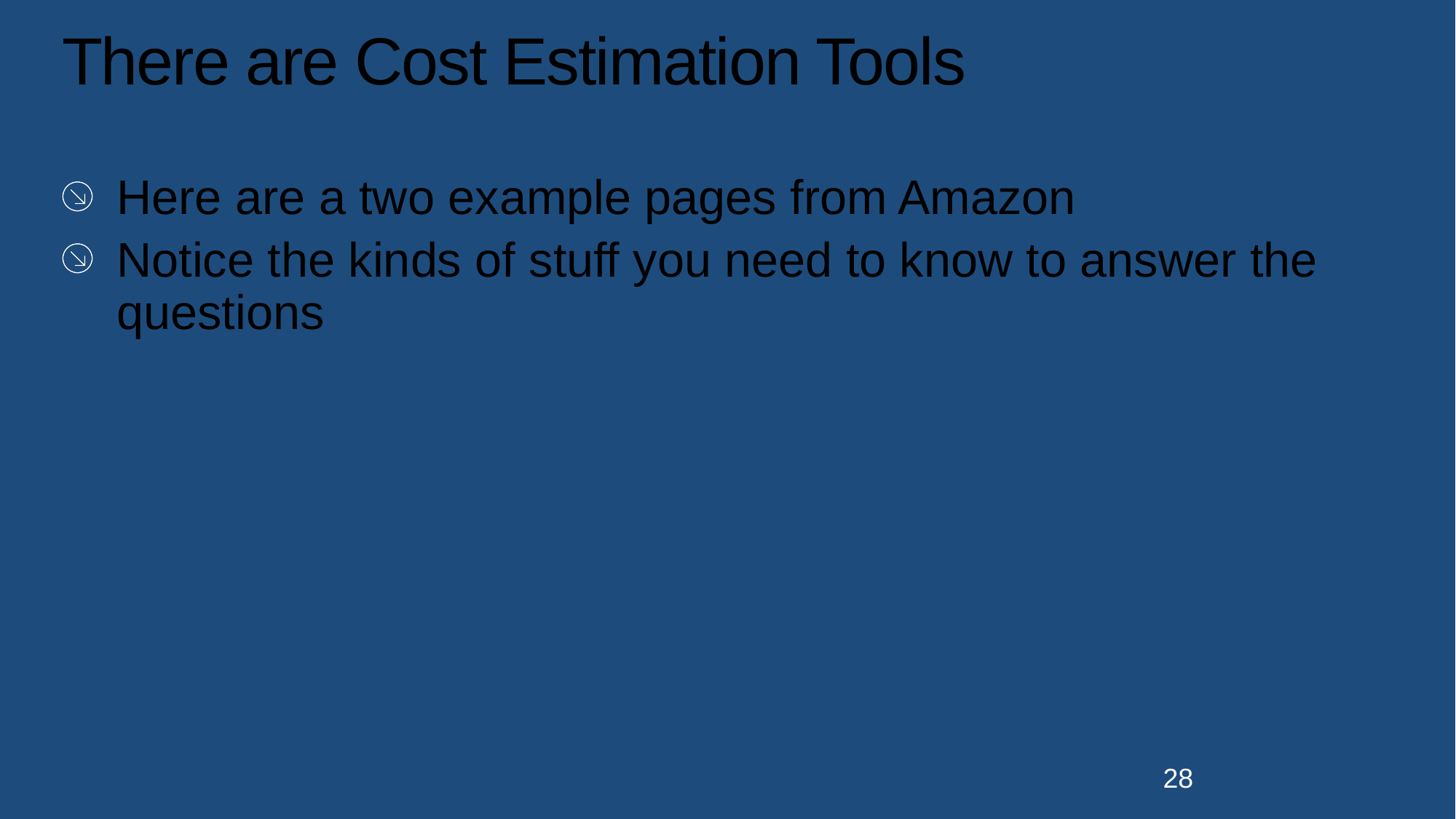

# There are Cost Estimation Tools
Here are a two example pages from Amazon
Notice the kinds of stuff you need to know to answer the questions
28